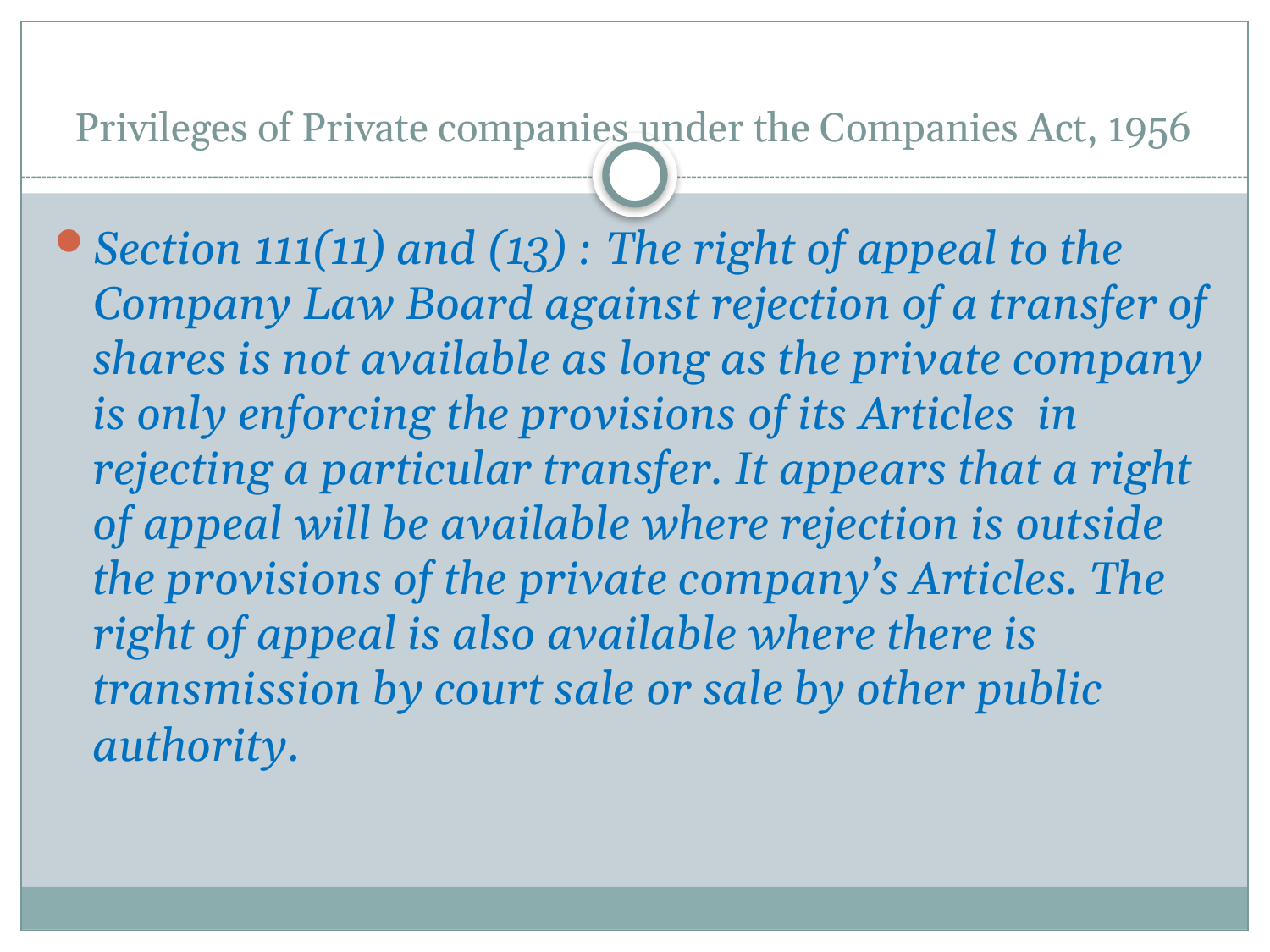

# Privileges of Private companies under the Companies Act, 1956
Section 111(11) and (13) : The right of appeal to the Company Law Board against rejection of a transfer of shares is not available as long as the private company is only enforcing the provisions of its Articles  in rejecting a particular transfer. It appears that a right of appeal will be available where rejection is outside the provisions of the private company’s Articles. The right of appeal is also available where there is transmission by court sale or sale by other public authority.